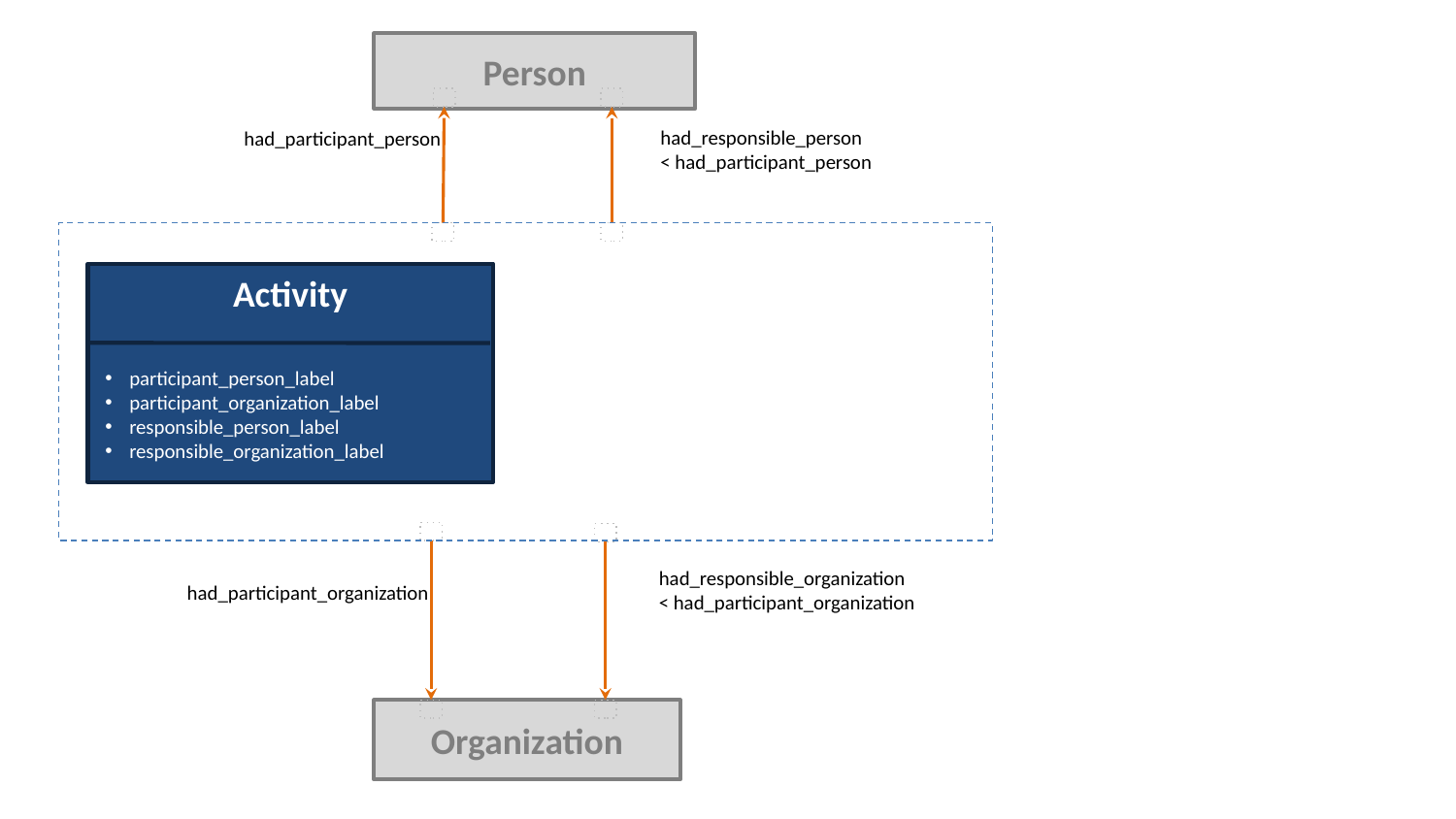

Person

had_responsible_person
< had_participant_person
had_participant_person

Activity

participant_person_label
participant_organization_label
responsible_person_label
responsible_organization_label

had_responsible_organization
< had_participant_organization
had_participant_organization
Organization